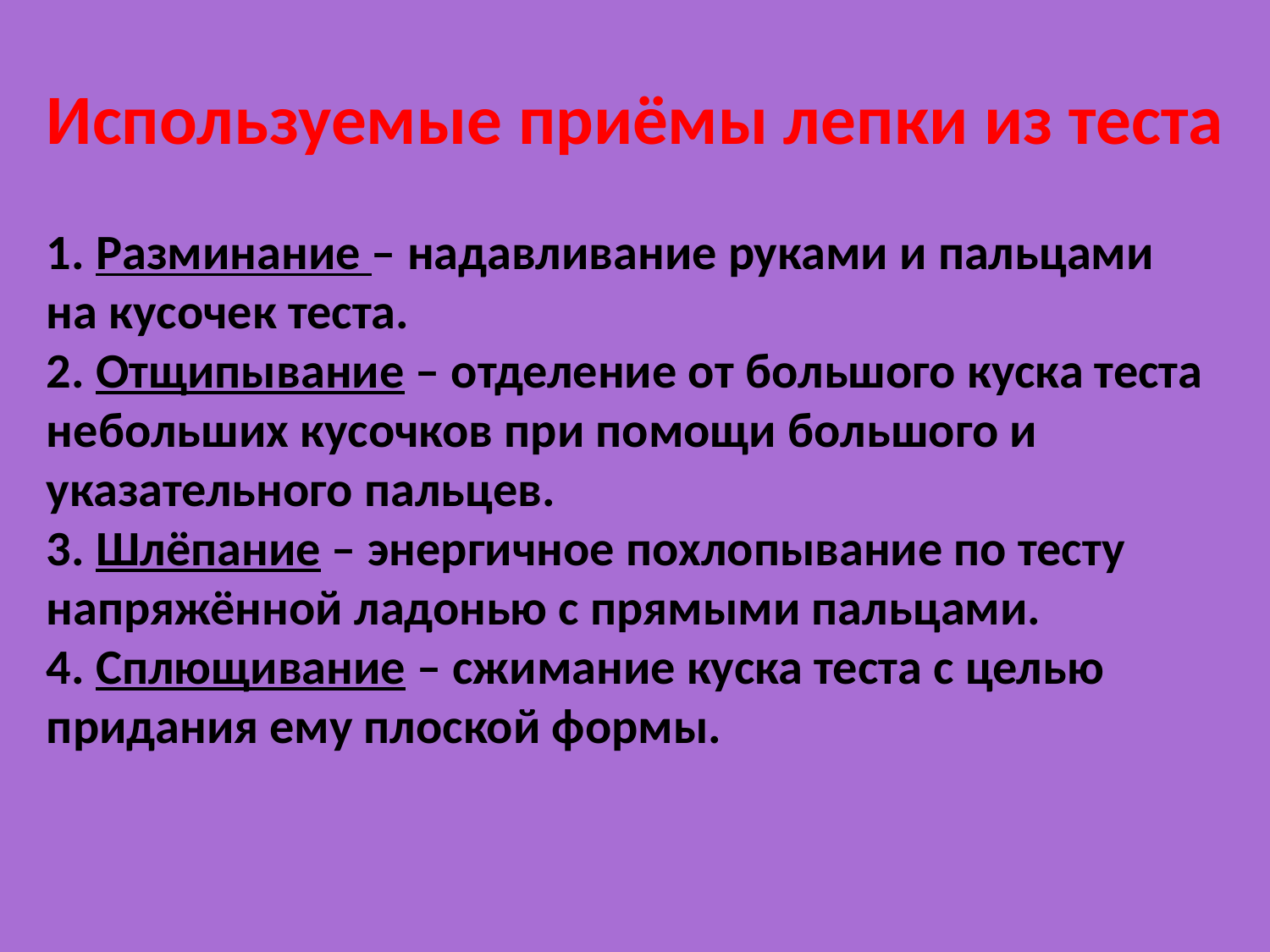

Используемые приёмы лепки из теста

1. Разминание – надавливание руками и пальцами на кусочек теста.
2. Отщипывание – отделение от большого куска теста небольших кусочков при помощи большого и указательного пальцев.
3. Шлёпание – энергичное похлопывание по тесту напряжённой ладонью с прямыми пальцами.
4. Сплющивание – сжимание куска теста с целью придания ему плоской формы.